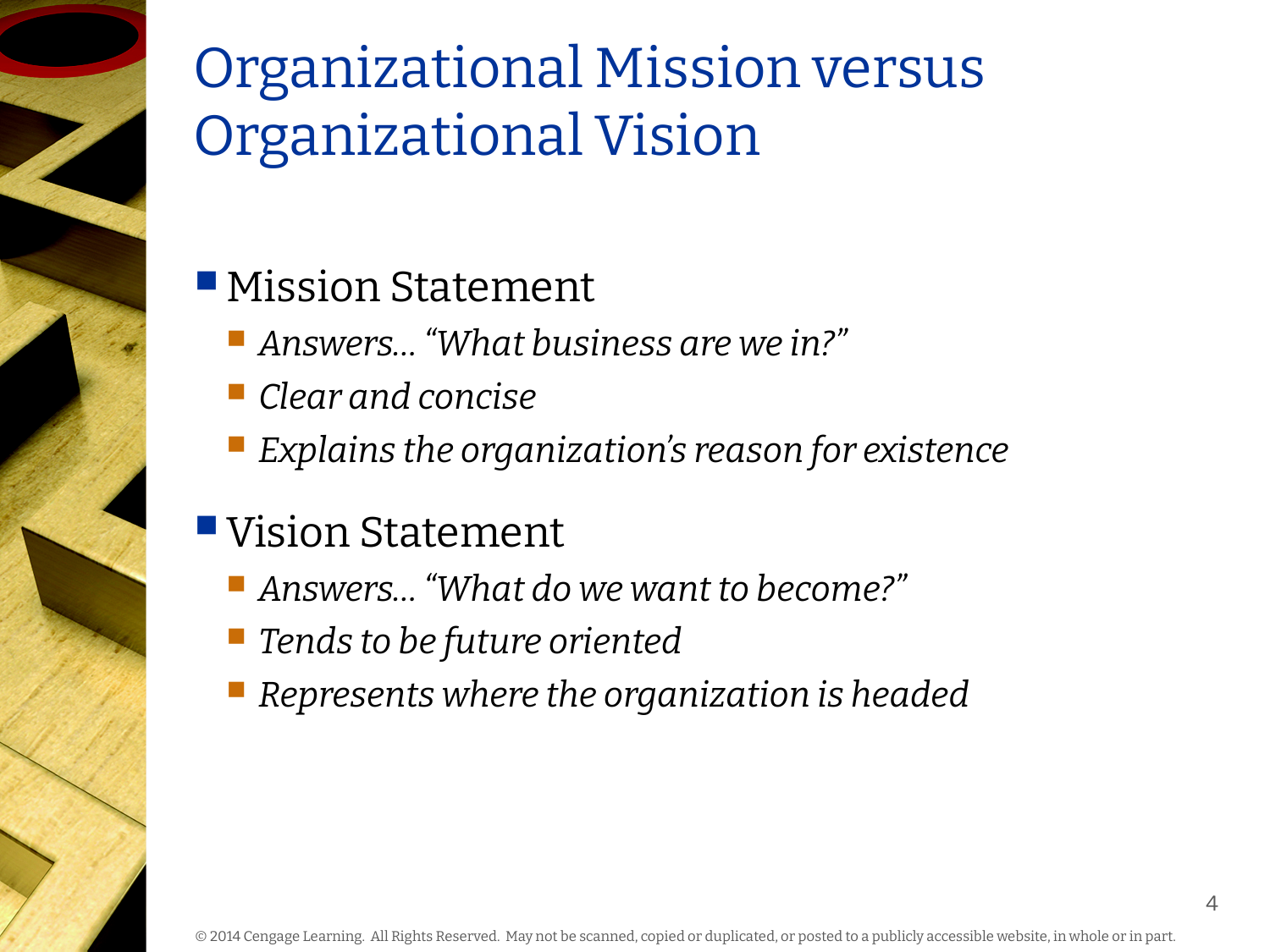

# Organizational Mission versus Organizational Vision

Mission Statement
Answers… “What business are we in?”
Clear and concise
Explains the organization’s reason for existence
Vision Statement
Answers… “What do we want to become?”
Tends to be future oriented
Represents where the organization is headed
4